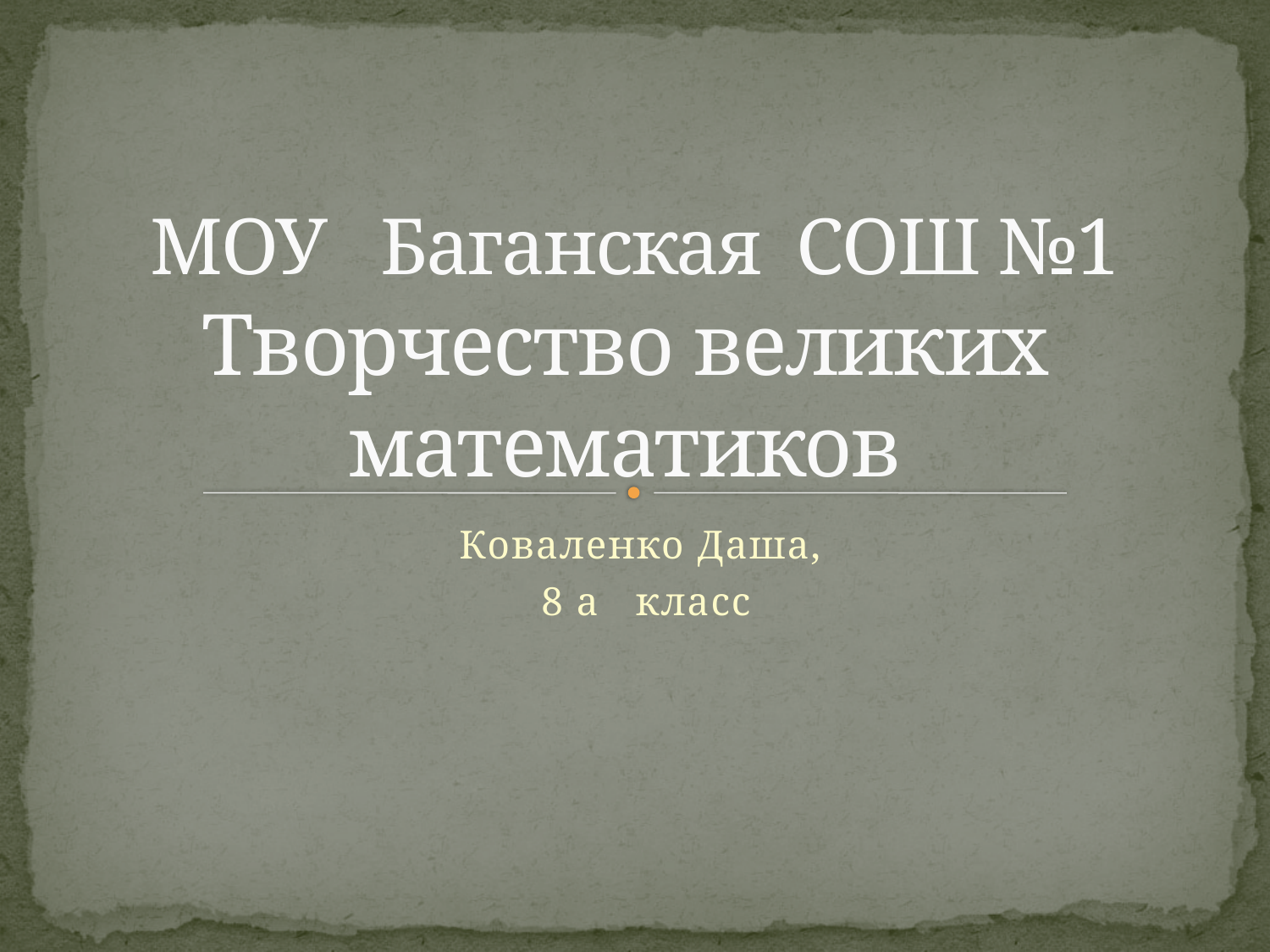

# МОУ   Баганская  СОШ №1 Творчество великих  математиков
Коваленко Даша,
 8 а   класс